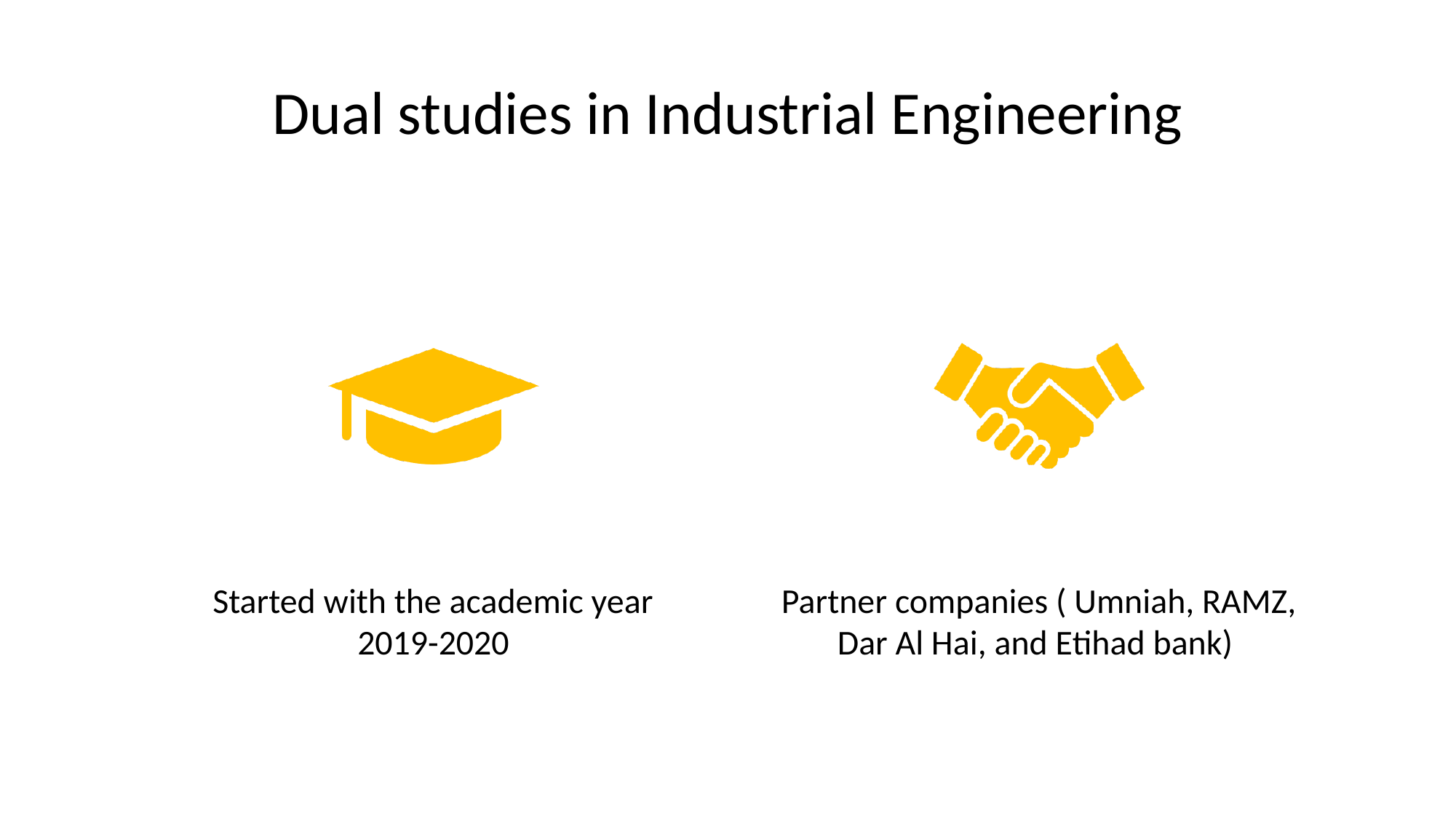

# Dual studies in Industrial Engineering
Started with the academic year 2019-2020
Partner companies ( Umniah, RAMZ, Dar Al Hai, and Etihad bank)